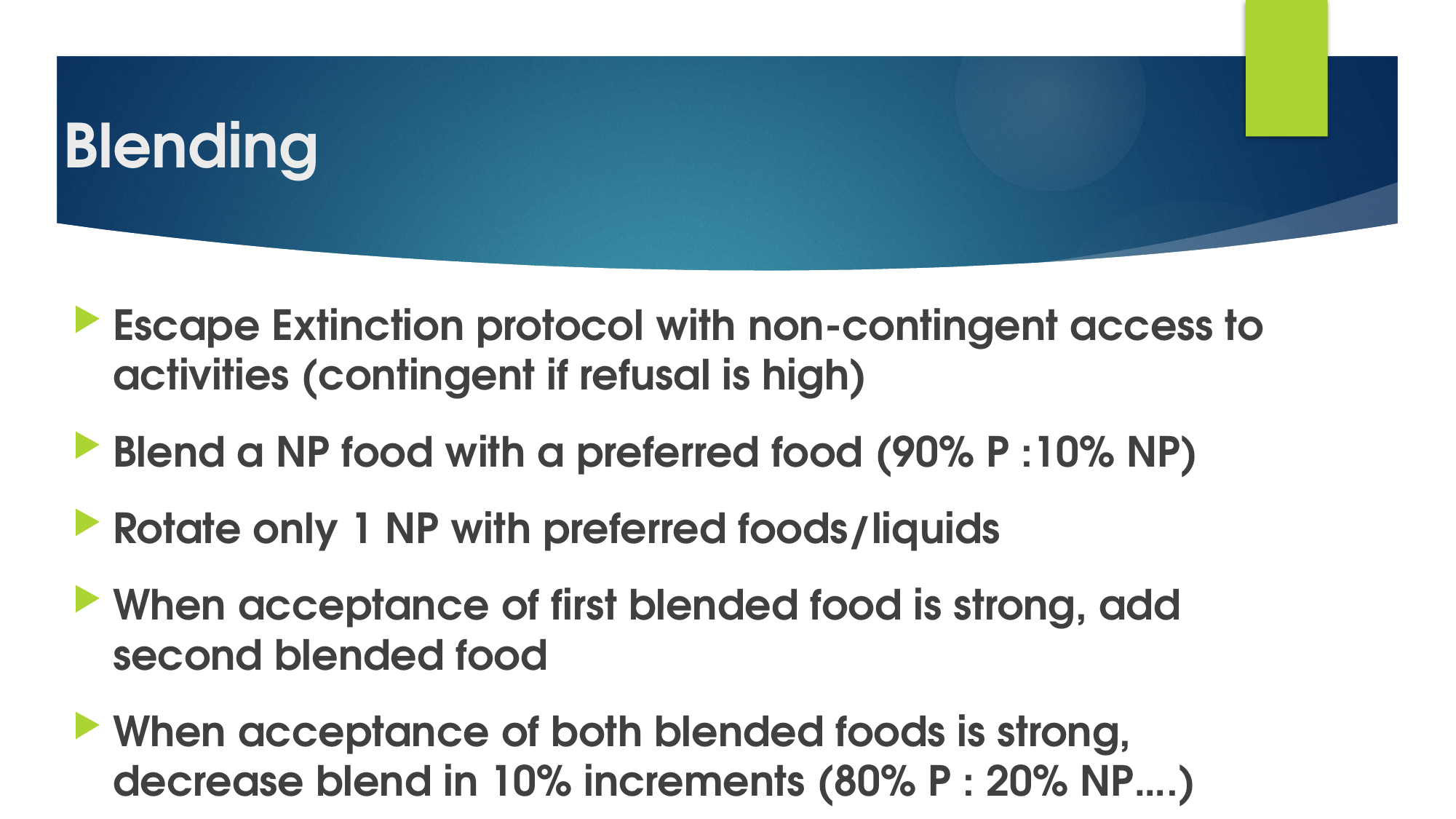

# Blending
Escape Extinction protocol with non-contingent access to activities (contingent if refusal is high)
Blend a NP food with a preferred food (90% P :10% NP)
Rotate only 1 NP with preferred foods/liquids
When acceptance of first blended food is strong, add second blended food
When acceptance of both blended foods is strong, decrease blend in 10% increments (80% P : 20% NP….)